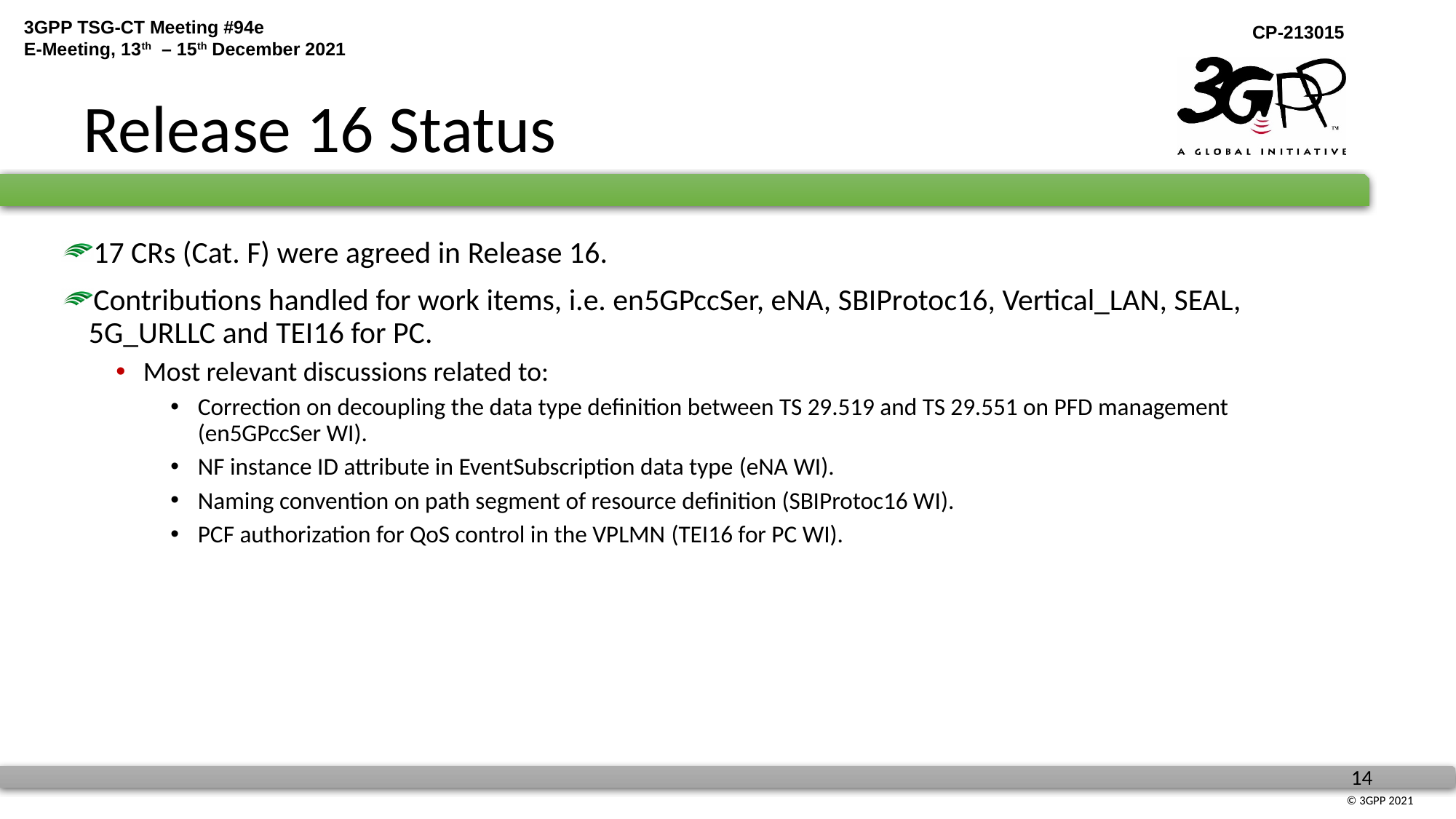

# Release 16 Status
17 CRs (Cat. F) were agreed in Release 16.
Contributions handled for work items, i.e. en5GPccSer, eNA, SBIProtoc16, Vertical_LAN, SEAL, 5G_URLLC and TEI16 for PC.
Most relevant discussions related to:
Correction on decoupling the data type definition between TS 29.519 and TS 29.551 on PFD management (en5GPccSer WI).
NF instance ID attribute in EventSubscription data type (eNA WI).
Naming convention on path segment of resource definition (SBIProtoc16 WI).
PCF authorization for QoS control in the VPLMN (TEI16 for PC WI).